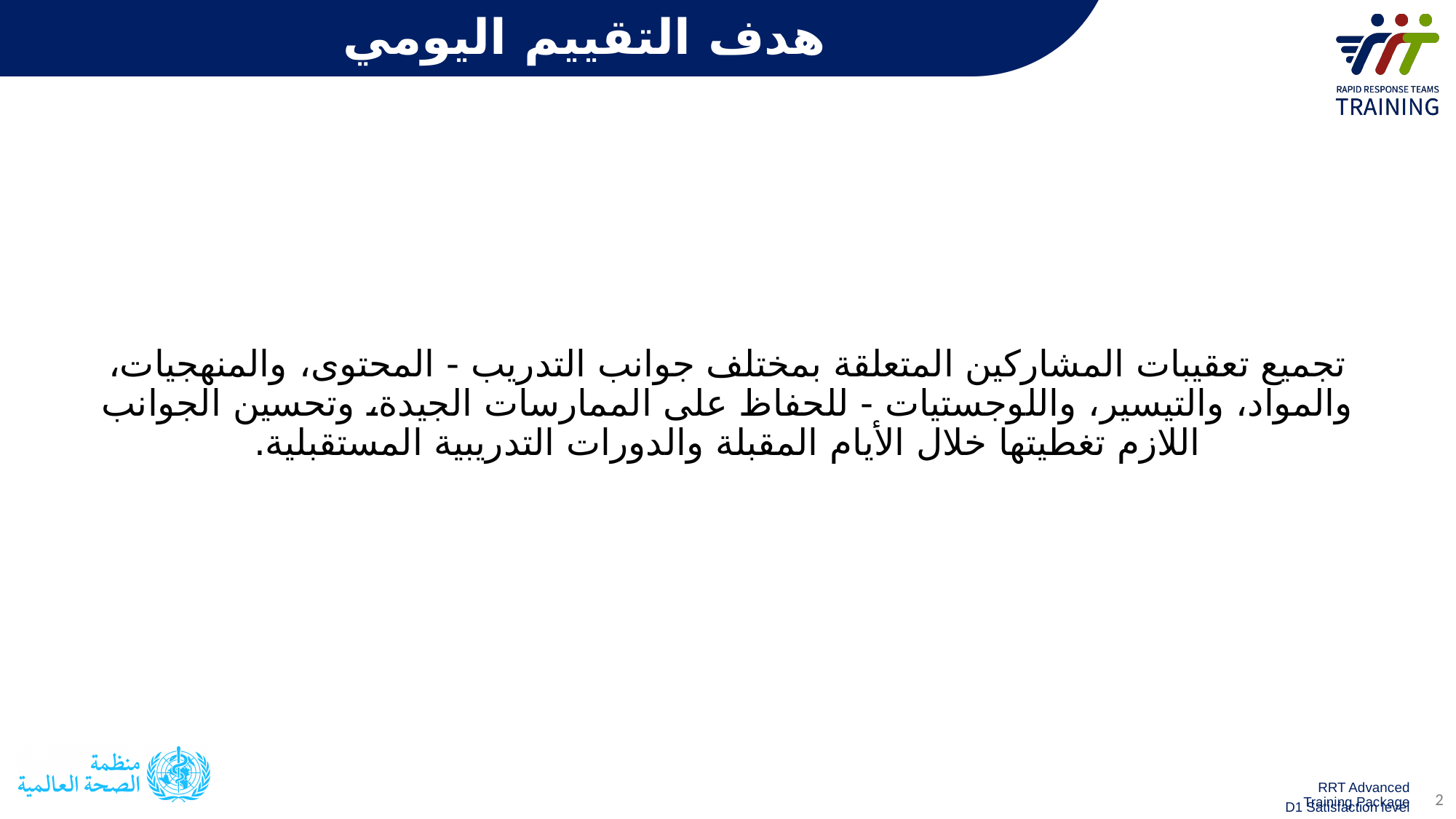

# هدف التقييم اليومي
تجميع تعقيبات المشاركين المتعلقة بمختلف جوانب التدريب - المحتوى، والمنهجيات، والمواد، والتيسير، واللوجستيات - للحفاظ على الممارسات الجيدة، وتحسين الجوانب اللازم تغطيتها خلال الأيام المقبلة والدورات التدريبية المستقبلية.